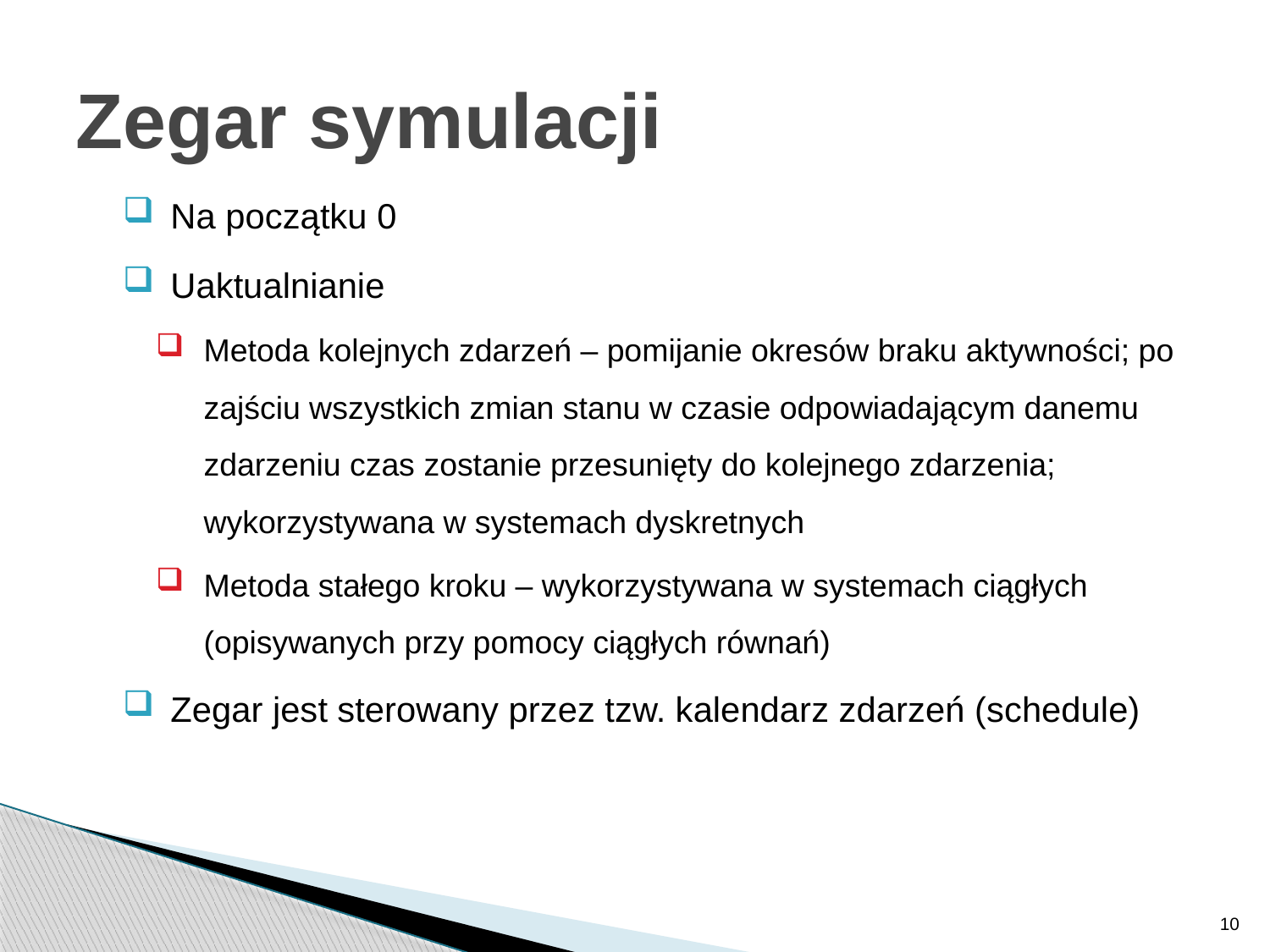

# Zegar symulacji
Na początku 0
Uaktualnianie
Metoda kolejnych zdarzeń – pomijanie okresów braku aktywności; po zajściu wszystkich zmian stanu w czasie odpowiadającym danemu zdarzeniu czas zostanie przesunięty do kolejnego zdarzenia; wykorzystywana w systemach dyskretnych
Metoda stałego kroku – wykorzystywana w systemach ciągłych (opisywanych przy pomocy ciągłych równań)
Zegar jest sterowany przez tzw. kalendarz zdarzeń (schedule)
10